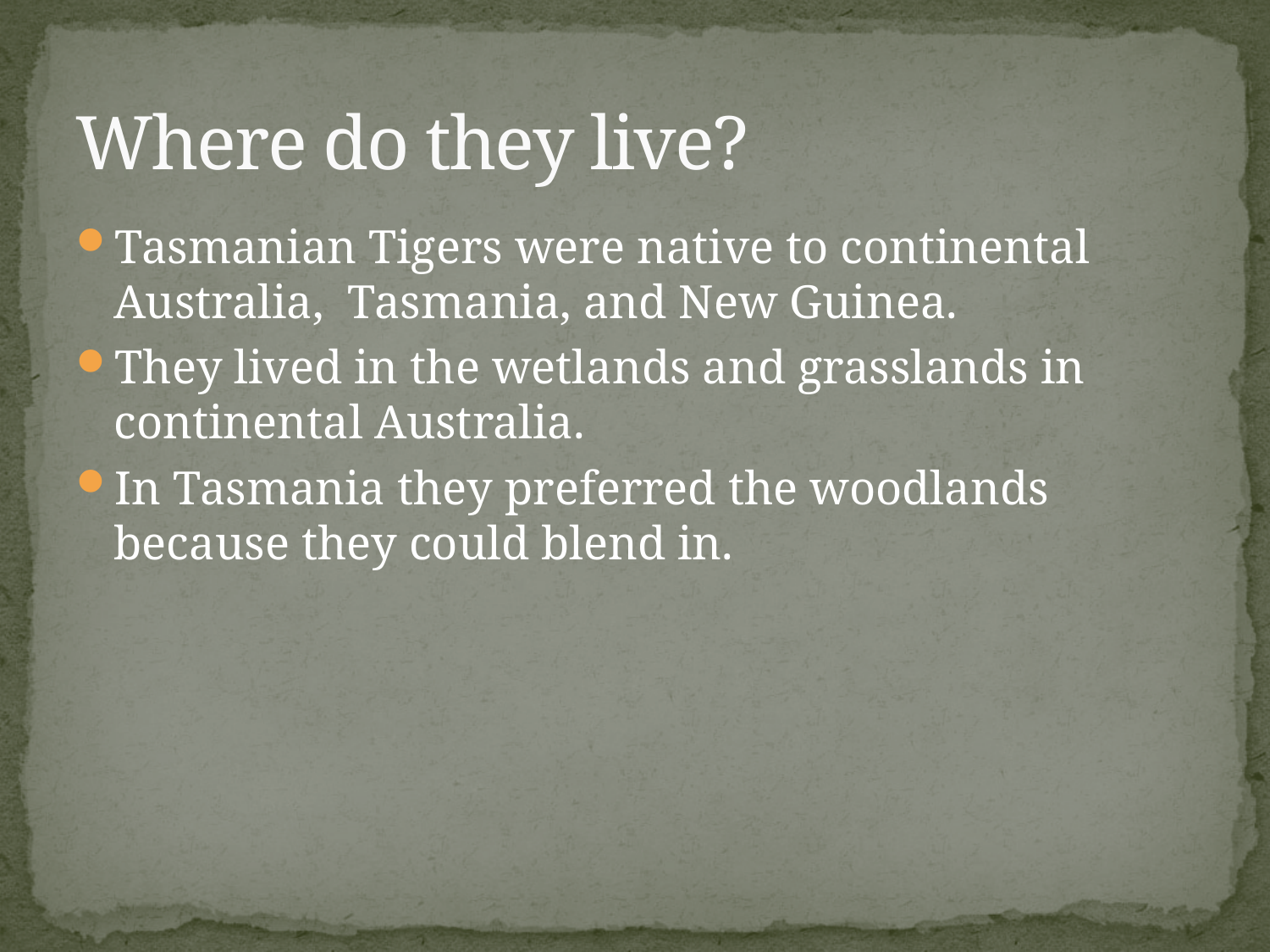

# Where do they live?
Tasmanian Tigers were native to continental Australia,  Tasmania, and New Guinea.
They lived in the wetlands and grasslands in continental Australia.
In Tasmania they preferred the woodlands because they could blend in.